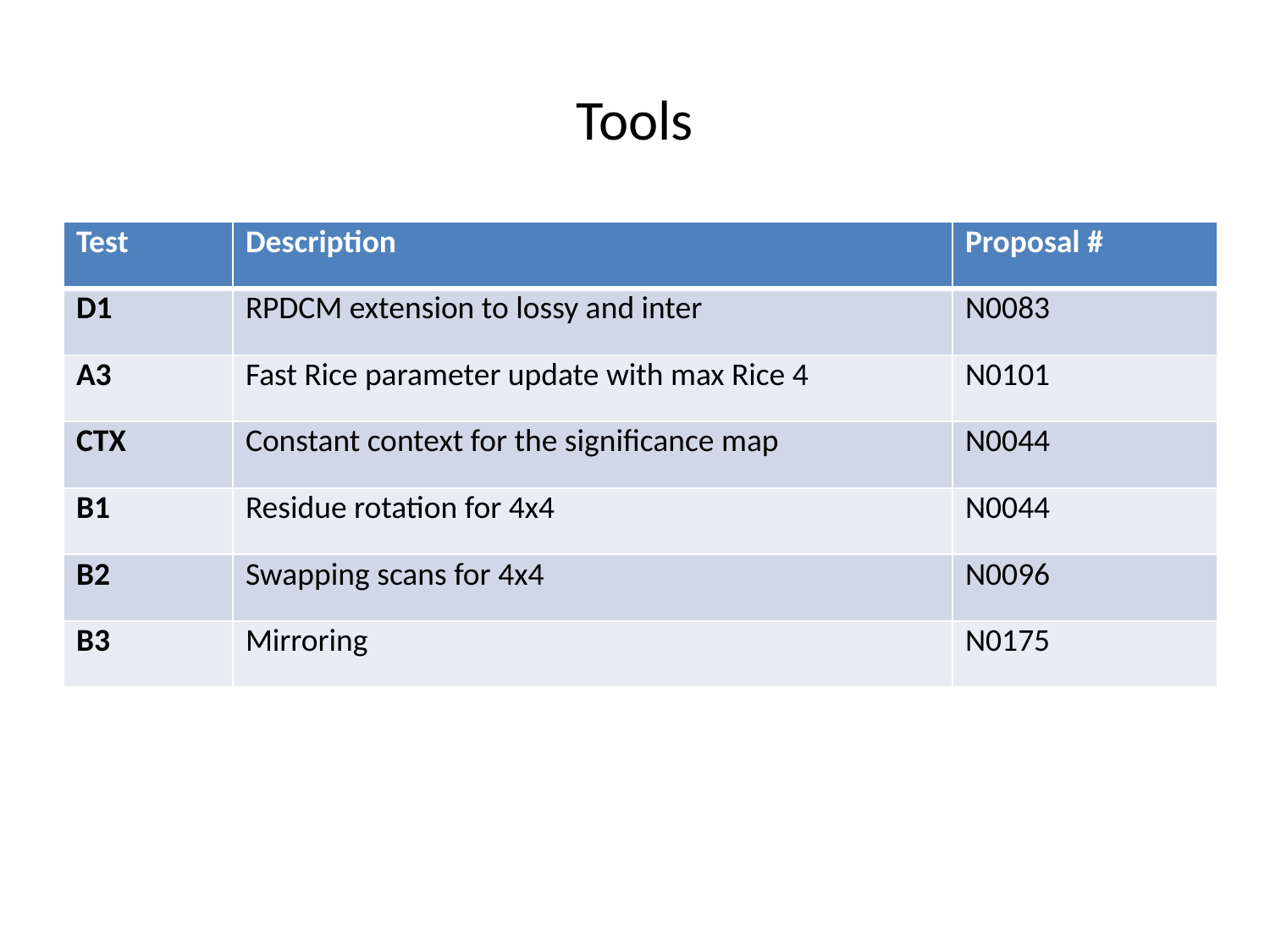

# Tools
| Test | Description | Proposal # |
| --- | --- | --- |
| D1 | RPDCM extension to lossy and inter | N0083 |
| A3 | Fast Rice parameter update with max Rice 4 | N0101 |
| CTX | Constant context for the significance map | N0044 |
| B1 | Residue rotation for 4x4 | N0044 |
| B2 | Swapping scans for 4x4 | N0096 |
| B3 | Mirroring | N0175 |